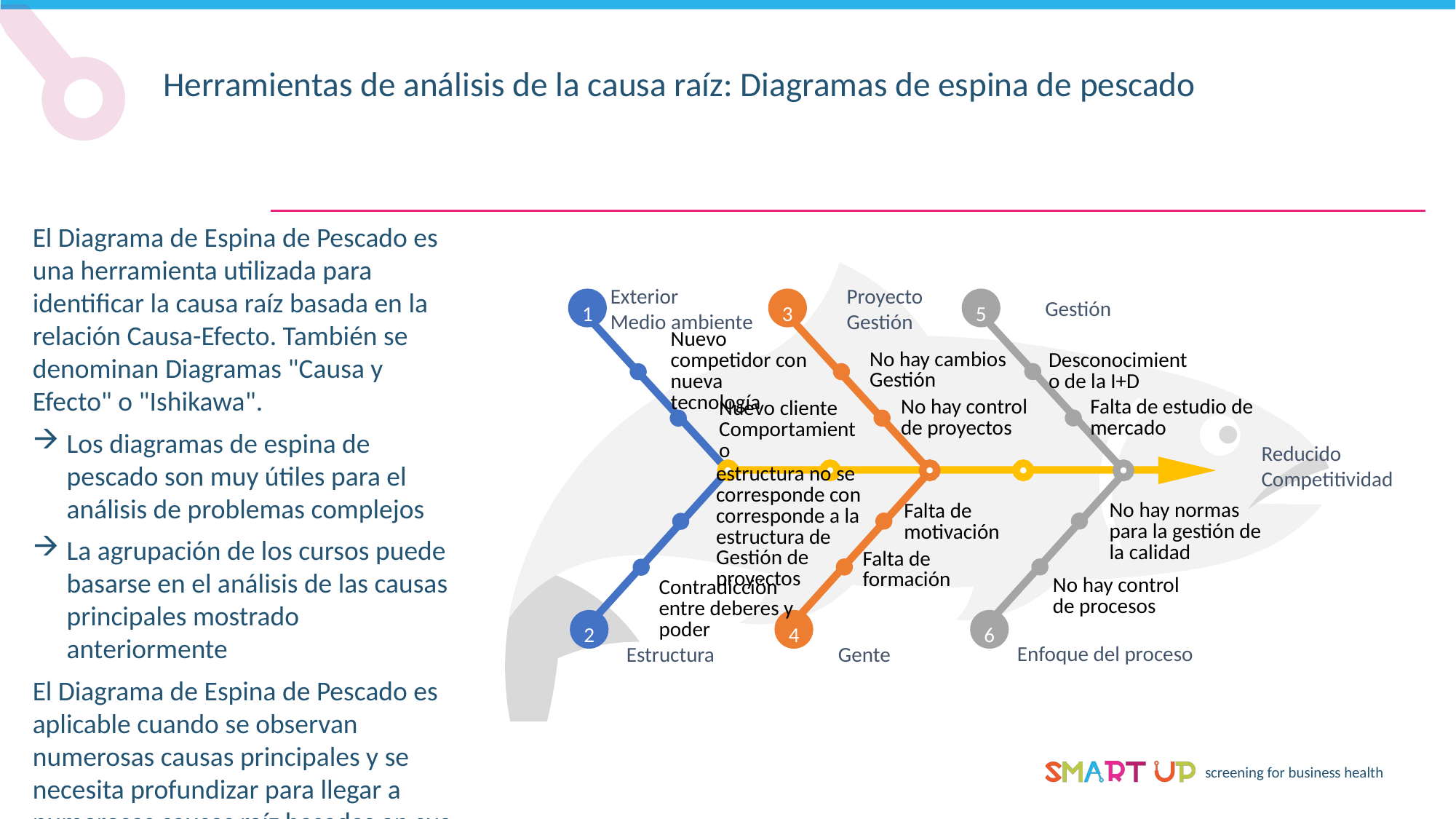

Herramientas de análisis de la causa raíz: Diagramas de espina de pescado
El Diagrama de Espina de Pescado es una herramienta utilizada para identificar la causa raíz basada en la relación Causa-Efecto. También se denominan Diagramas "Causa y Efecto" o "Ishikawa".
Los diagramas de espina de pescado son muy útiles para el análisis de problemas complejos
La agrupación de los cursos puede basarse en el análisis de las causas principales mostrado anteriormente
El Diagrama de Espina de Pescado es aplicable cuando se observan numerosas causas principales y se necesita profundizar para llegar a numerosas causas raíz basadas en sus Relaciones de Causa y Efecto

Exterior
Medio ambiente
Proyecto
Gestión

Gestión
1
3
5

Nuevo competidor con
nueva tecnología
No hay cambios
Gestión
A
A
A
Desconocimiento de la I+D

No hay control de proyectos
Falta de estudio de mercado

B
B
B
Nuevo cliente
Comportamiento

Reducido
Competitividad

estructura no se corresponde con
corresponde a la estructura de
Gestión de proyectos
No hay normas para la gestión de la calidad
Falta de motivación

Falta de formación

No hay control de procesos
Contradicción entre deberes y poder

2
4
6
Enfoque del proceso
Gente
Estructura